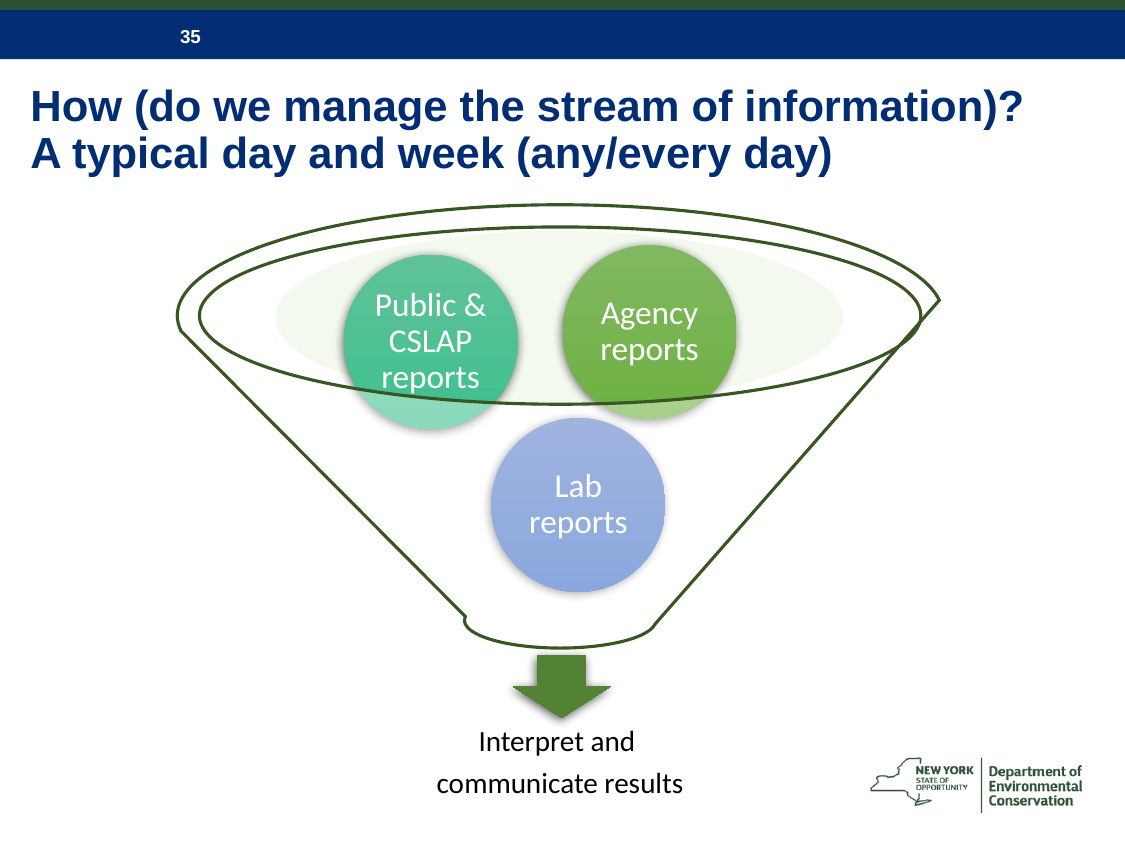

# How (do we manage the stream of information)? A typical day and week (any/every day)
Interpret and
communicate results
Lab reports
Public & CSLAP reports
Agency reports